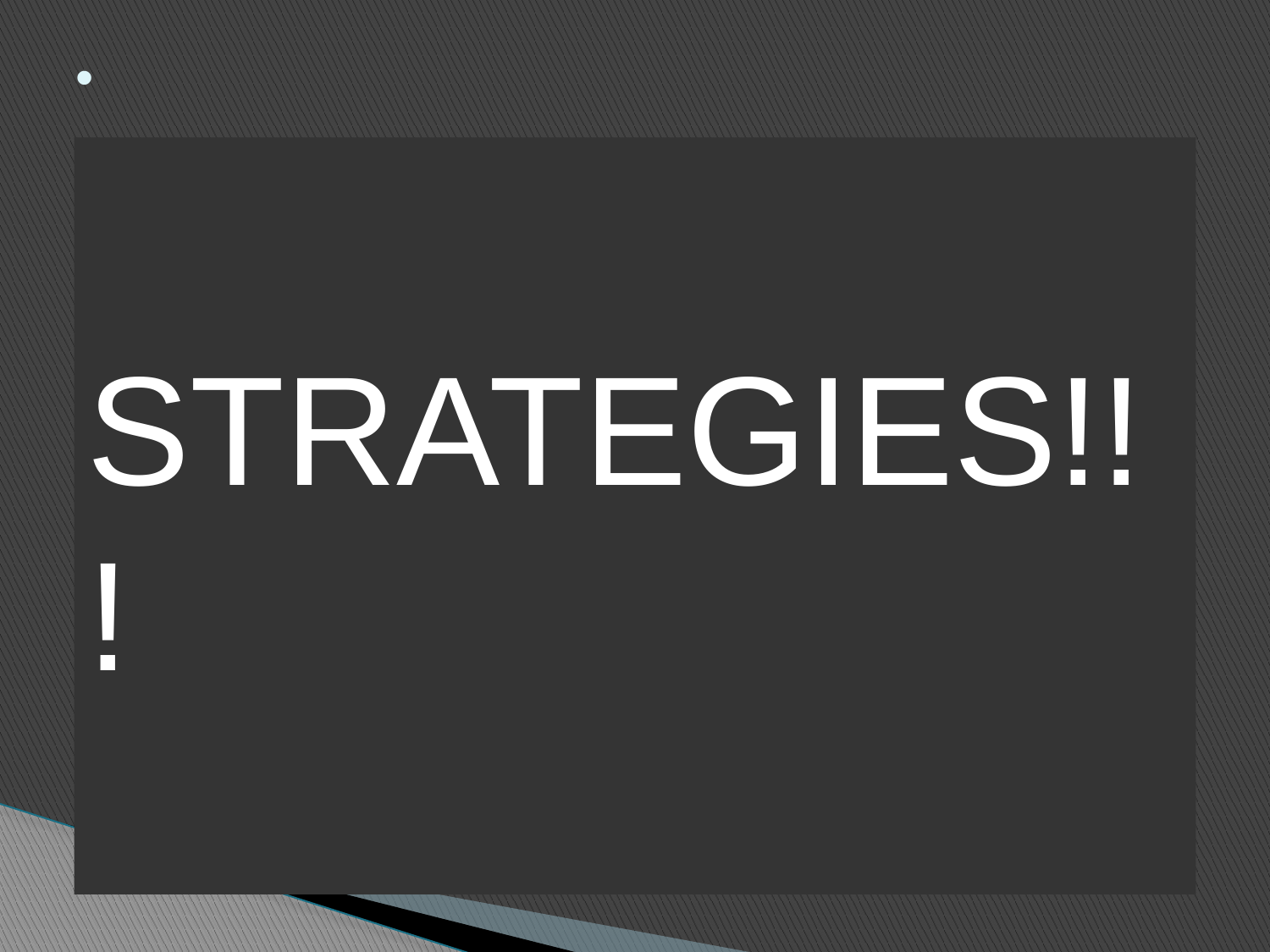

# * How do we assist students in making connections between what they know and what they are learning? * How do we promote retention of newly learned material?

STRATEGIES!!!